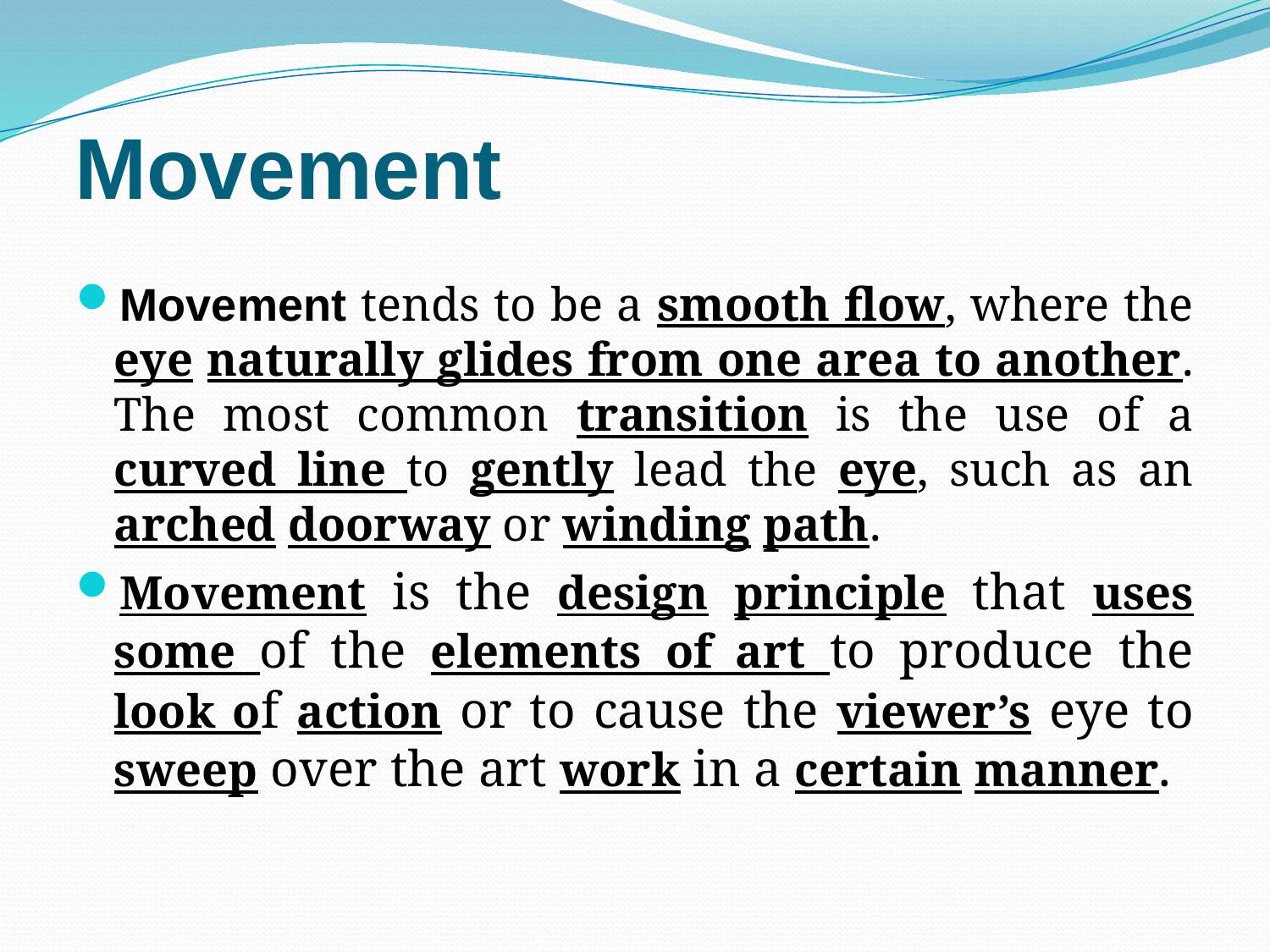

# Movement
Movement tends to be a smooth flow, where the eye naturally glides from one area to another. The most common transition is the use of a curved line to gently lead the eye, such as an arched doorway or winding path.
Movement is the design principle that uses some of the elements of art to produce the look of action or to cause the viewer’s eye to sweep over the art work in a certain manner.